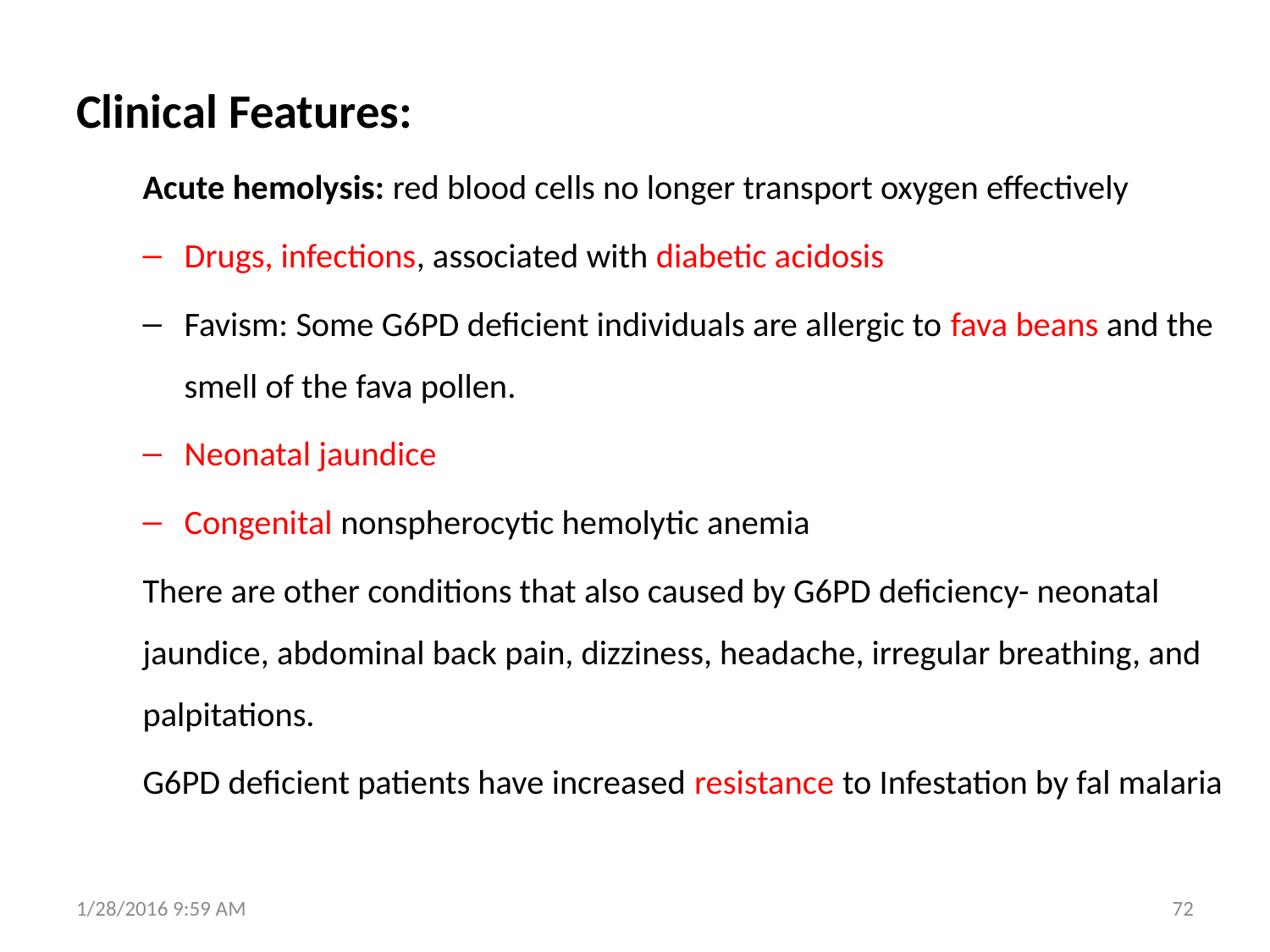

Clinical Features:
Acute hemolysis: red blood cells no longer transport oxygen effectively
Drugs, infections, associated with diabetic acidosis
Favism: Some G6PD deficient individuals are allergic to fava beans and the smell of the fava pollen.
Neonatal jaundice
Congenital nonspherocytic hemolytic anemia
There are other conditions that also caused by G6PD deficiency- neonatal jaundice, abdominal back pain, dizziness, headache, irregular breathing, and palpitations.
G6PD deficient patients have increased resistance to Infestation by fal malaria

1/28/2016 9:59 AM
72